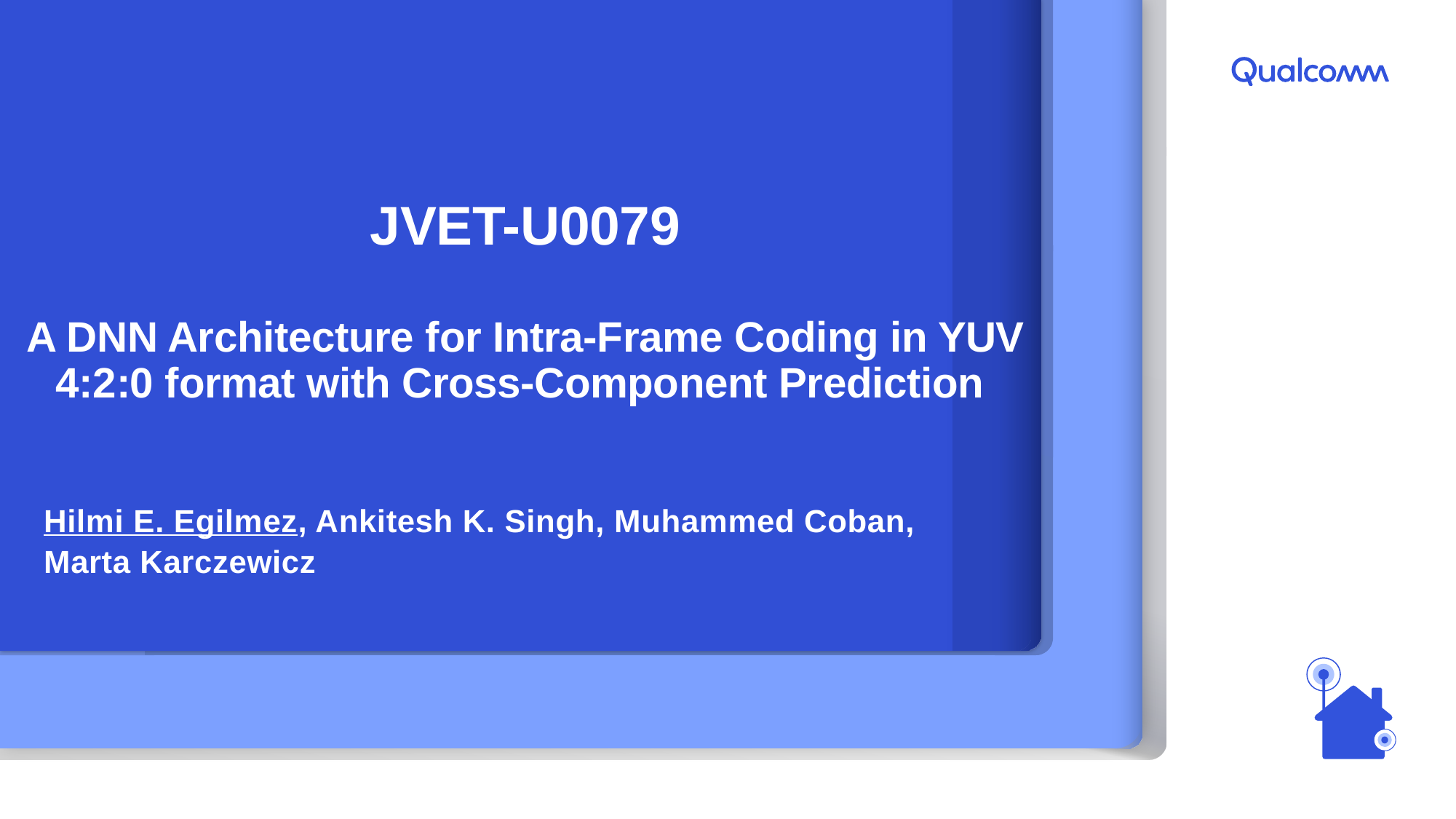

# JVET-U0079 A DNN Architecture for Intra-Frame Coding in YUV 4:2:0 format with Cross-Component Prediction
Hilmi E. Egilmez, Ankitesh K. Singh, Muhammed Coban, Marta Karczewicz